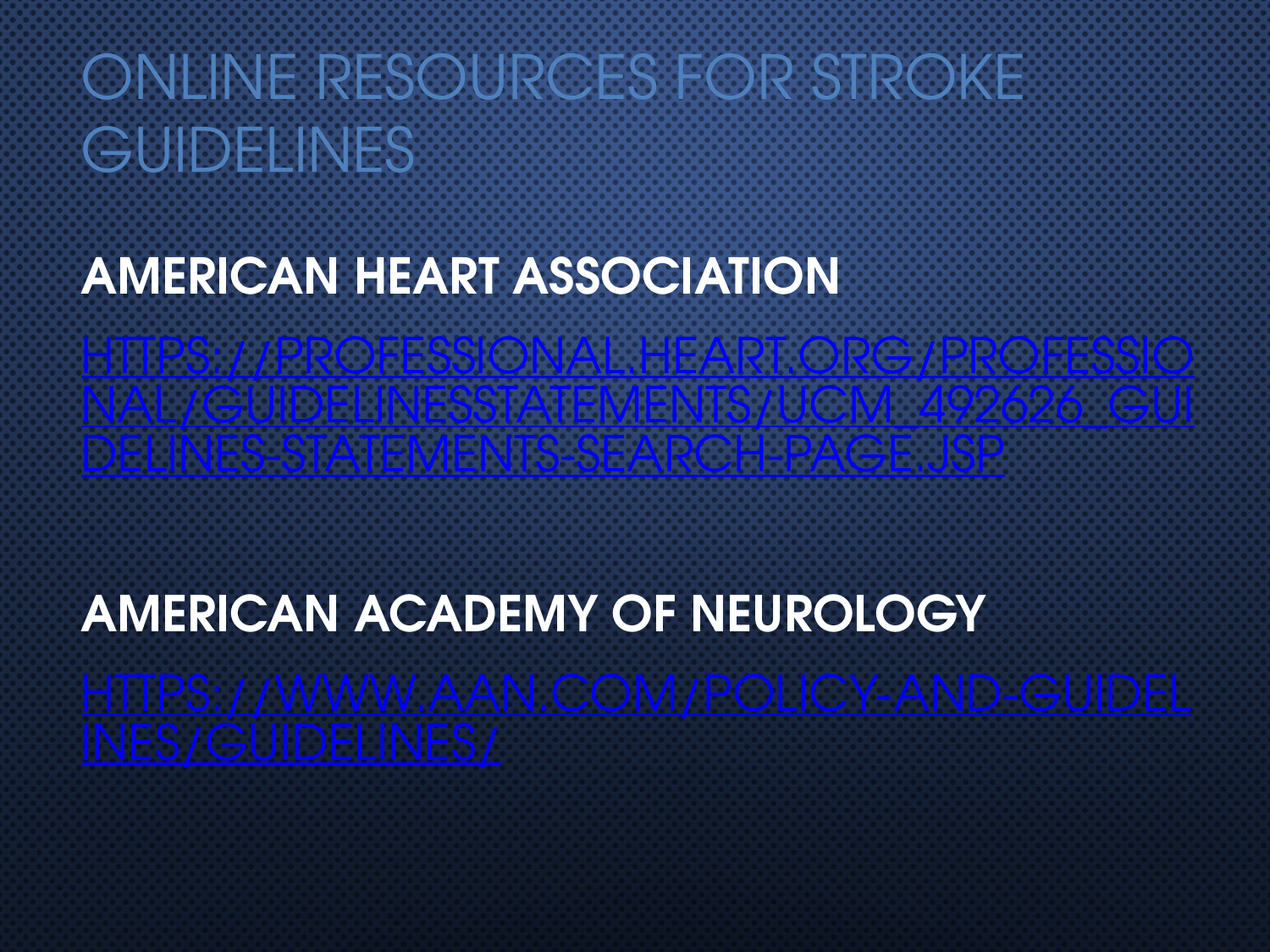

# Online Resources for Stroke Guidelines

American Heart Association
https://professional.heart.org/professional/GuidelinesStatements/UCM_492626_Guidelines-Statements-Search-Page.jsp

American Academy of Neurology
https://www.aan.com/policy-and-guidelines/guidelines/